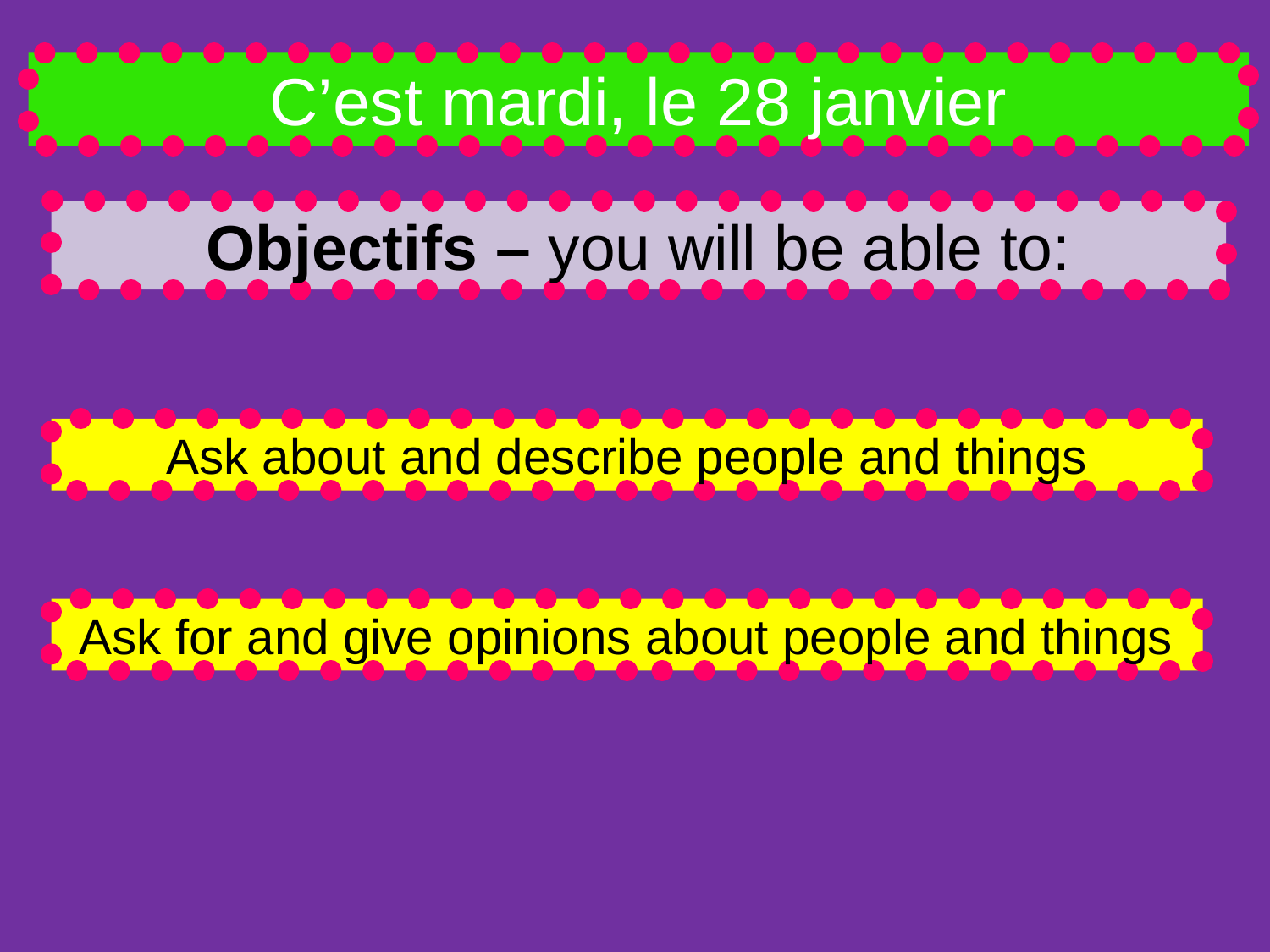

C’est mardi, le 28 janvier
Objectifs – you will be able to:
Ask about and describe people and things
Ask for and give opinions about people and things